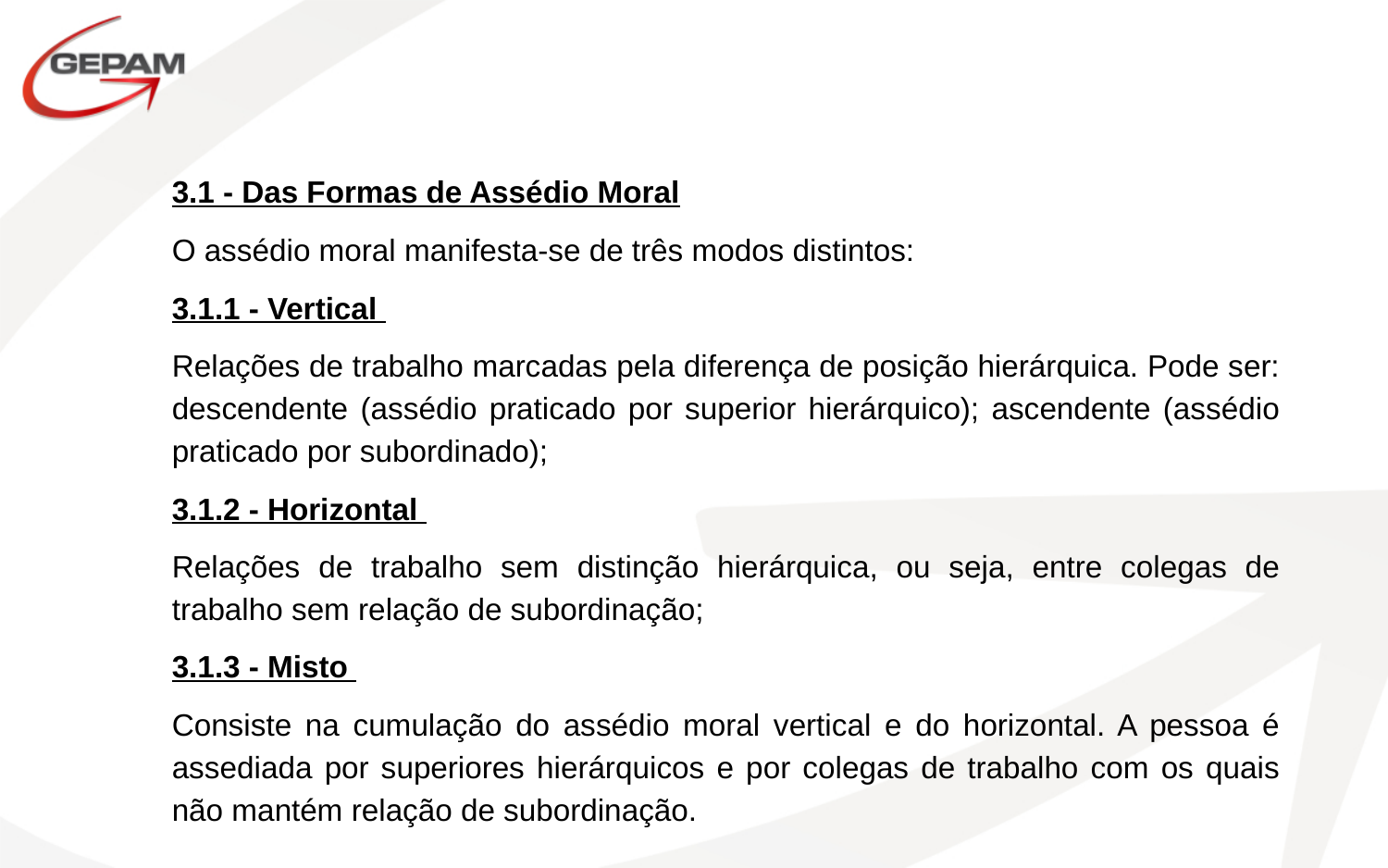

3.1 - Das Formas de Assédio Moral
O assédio moral manifesta-se de três modos distintos:
3.1.1 - Vertical
Relações de trabalho marcadas pela diferença de posição hierárquica. Pode ser: descendente (assédio praticado por superior hierárquico); ascendente (assédio praticado por subordinado);
3.1.2 - Horizontal
Relações de trabalho sem distinção hierárquica, ou seja, entre colegas de trabalho sem relação de subordinação;
3.1.3 - Misto
Consiste na cumulação do assédio moral vertical e do horizontal. A pessoa é assediada por superiores hierárquicos e por colegas de trabalho com os quais não mantém relação de subordinação.